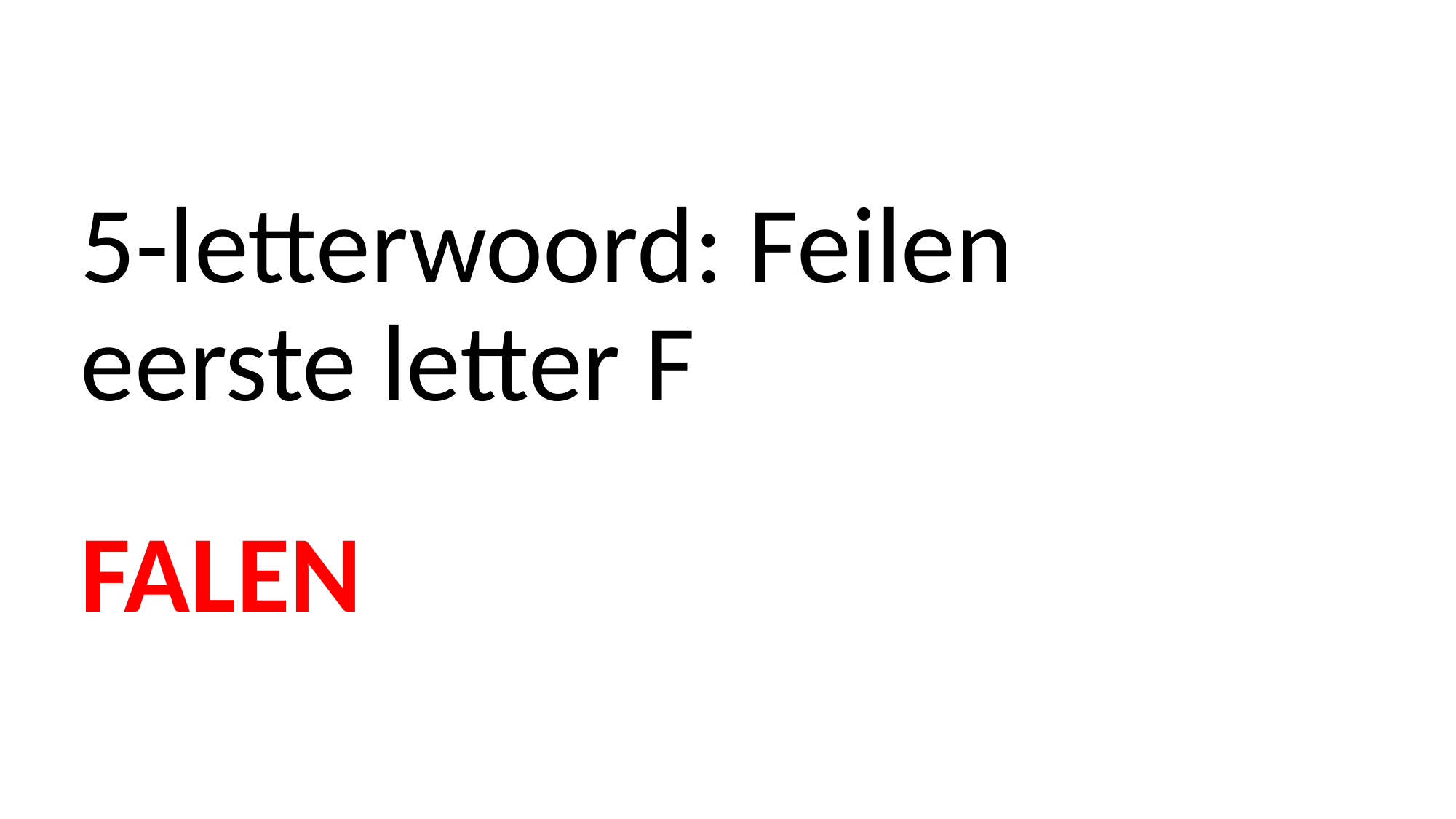

# 5-letterwoord: Feilen eerste letter F
FALEN